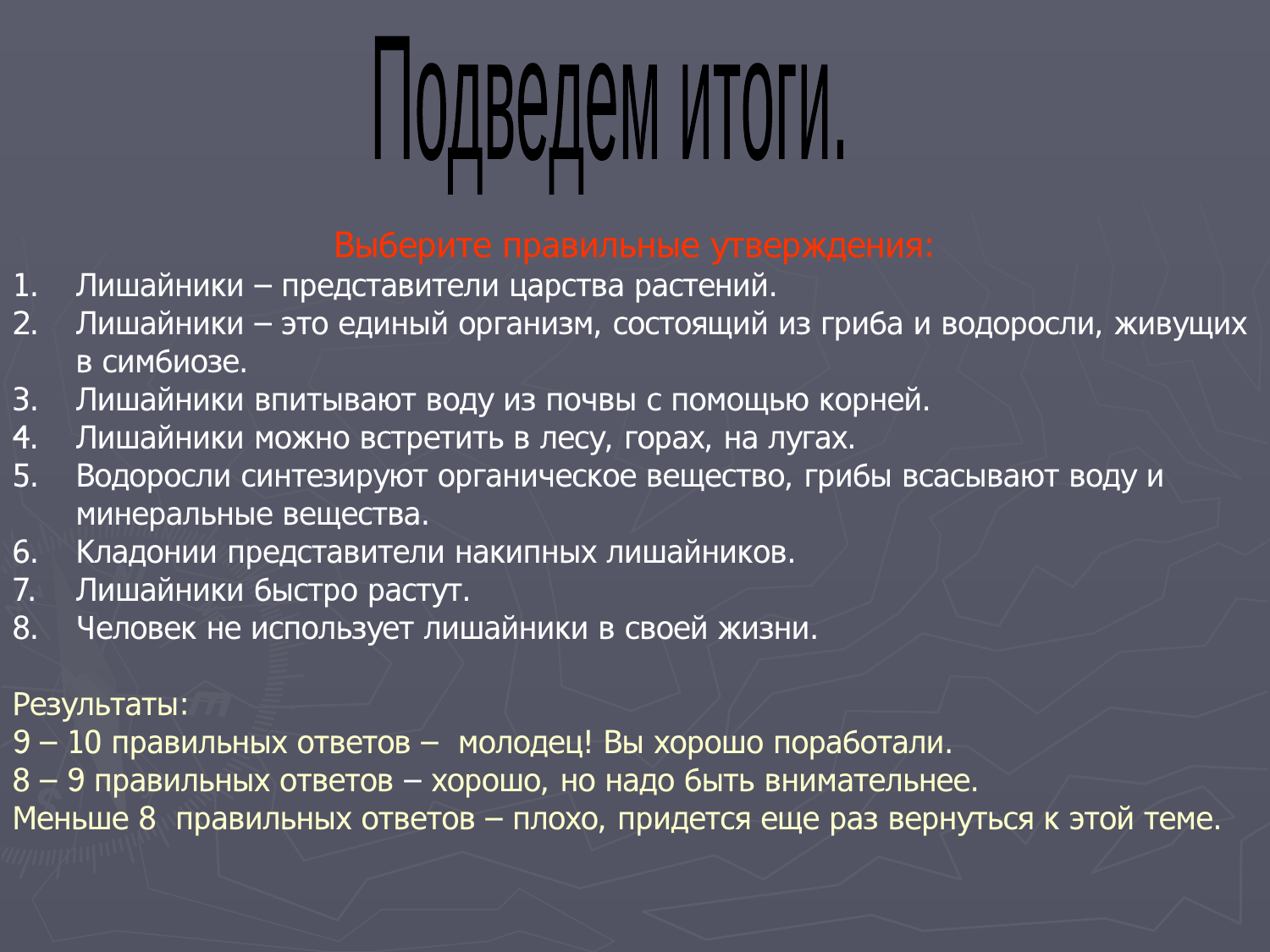

Подведем итоги.
Выберите правильные утверждения:
Лишайники – представители царства растений.
Лишайники – это единый организм, состоящий из гриба и водоросли, живущих в симбиозе.
Лишайники впитывают воду из почвы с помощью корней.
Лишайники можно встретить в лесу, горах, на лугах.
Водоросли синтезируют органическое вещество, грибы всасывают воду и минеральные вещества.
Кладонии представители накипных лишайников.
Лишайники быстро растут.
Человек не использует лишайники в своей жизни.

Результаты:
9 – 10 правильных ответов –  молодец! Вы хорошо поработали.
8 – 9 правильных ответов – хорошо, но надо быть внимательнее.
Меньше 8  правильных ответов – плохо, придется еще раз вернуться к этой теме.